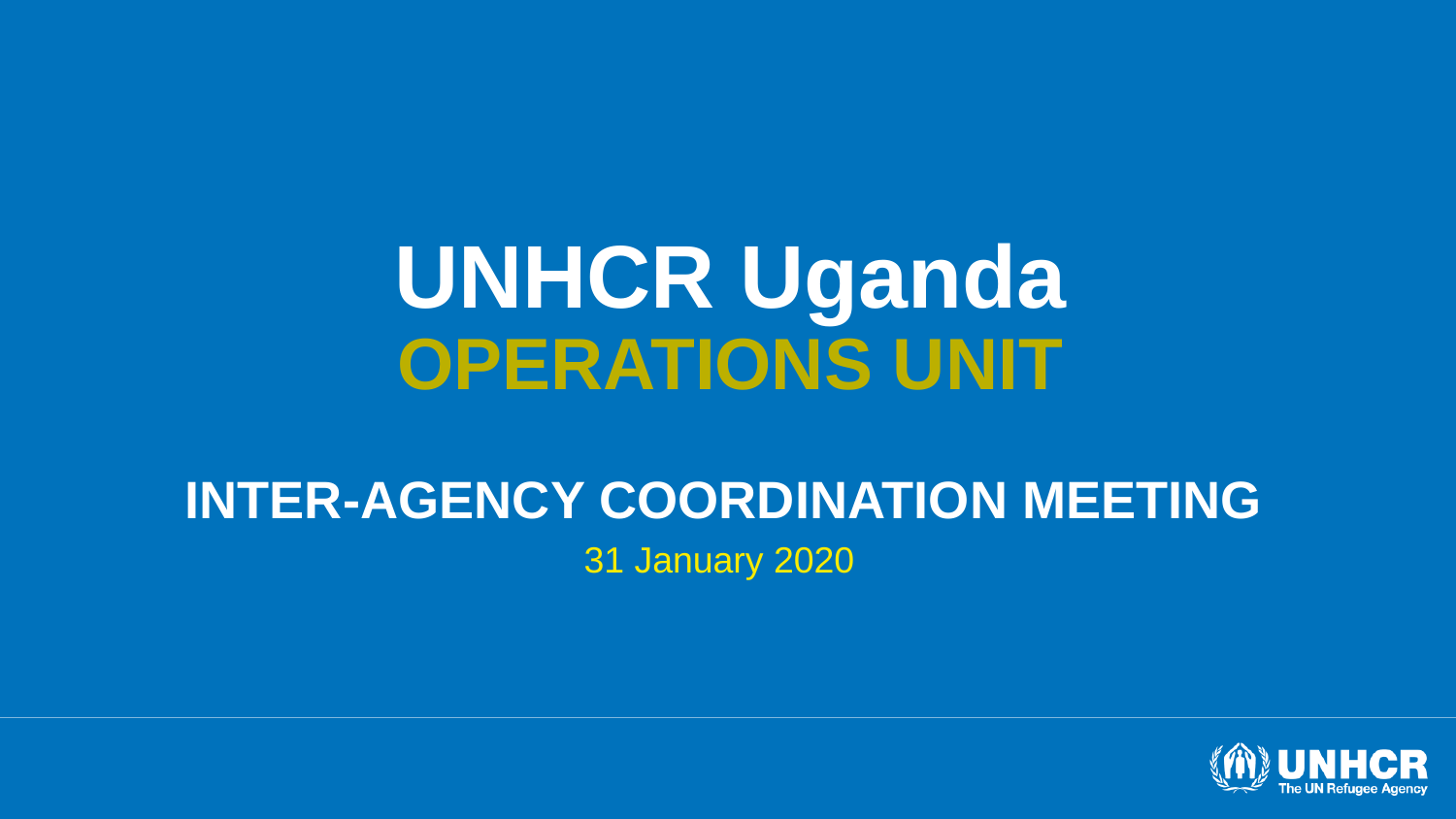

# UNHCR Uganda OPERATIONS UNIT
INTER-AGENCY COORDINATION MEETING
31 January 2020